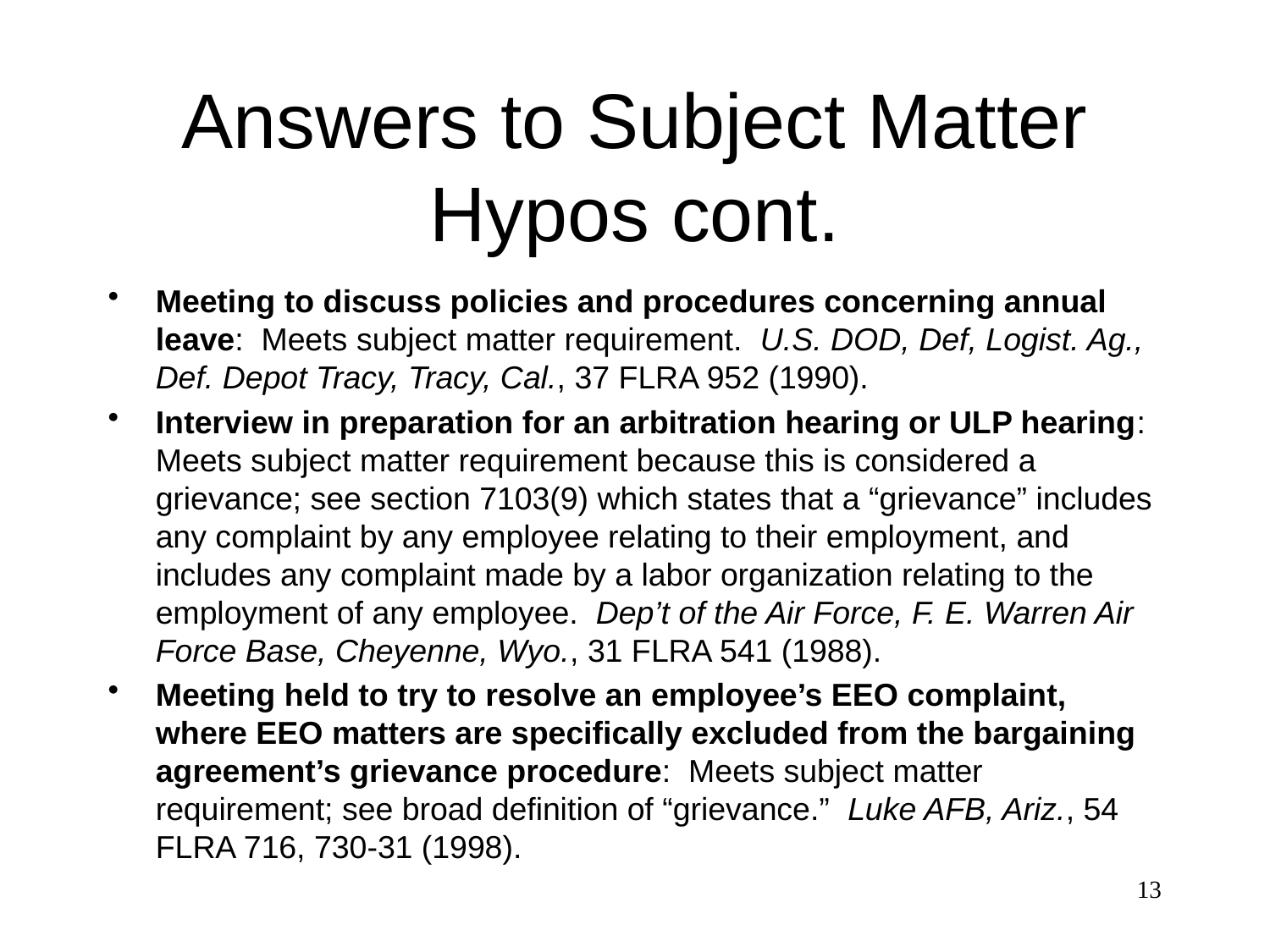

# Answers to Subject Matter Hypos cont.
Meeting to discuss policies and procedures concerning annual leave:  Meets subject matter requirement.  U.S. DOD, Def, Logist. Ag., Def. Depot Tracy, Tracy, Cal., 37 FLRA 952 (1990).
Interview in preparation for an arbitration hearing or ULP hearing:  Meets subject matter requirement because this is considered a grievance; see section 7103(9) which states that a “grievance” includes any complaint by any employee relating to their employment, and includes any complaint made by a labor organization relating to the employment of any employee.  Dep’t of the Air Force, F. E. Warren Air Force Base, Cheyenne, Wyo., 31 FLRA 541 (1988).
Meeting held to try to resolve an employee’s EEO complaint, where EEO matters are specifically excluded from the bargaining agreement’s grievance procedure:  Meets subject matter requirement; see broad definition of “grievance.”  Luke AFB, Ariz., 54 FLRA 716, 730-31 (1998).
13